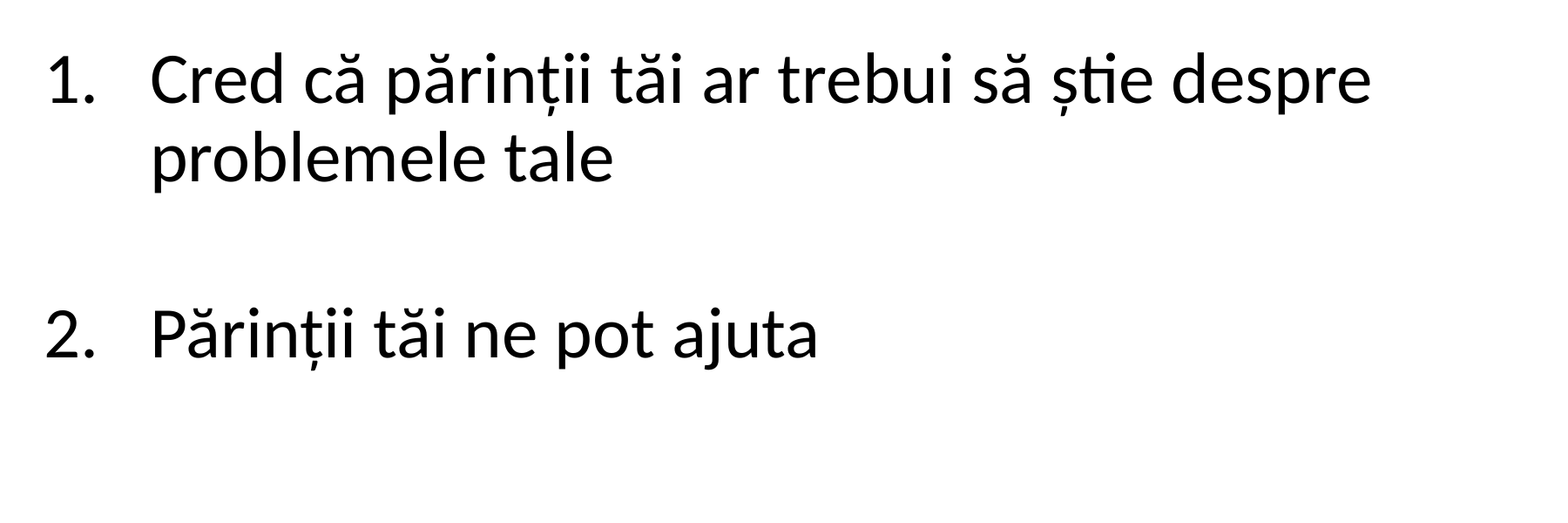

Cred că părinții tăi ar trebui să știe despre problemele tale

Părinții tăi ne pot ajuta